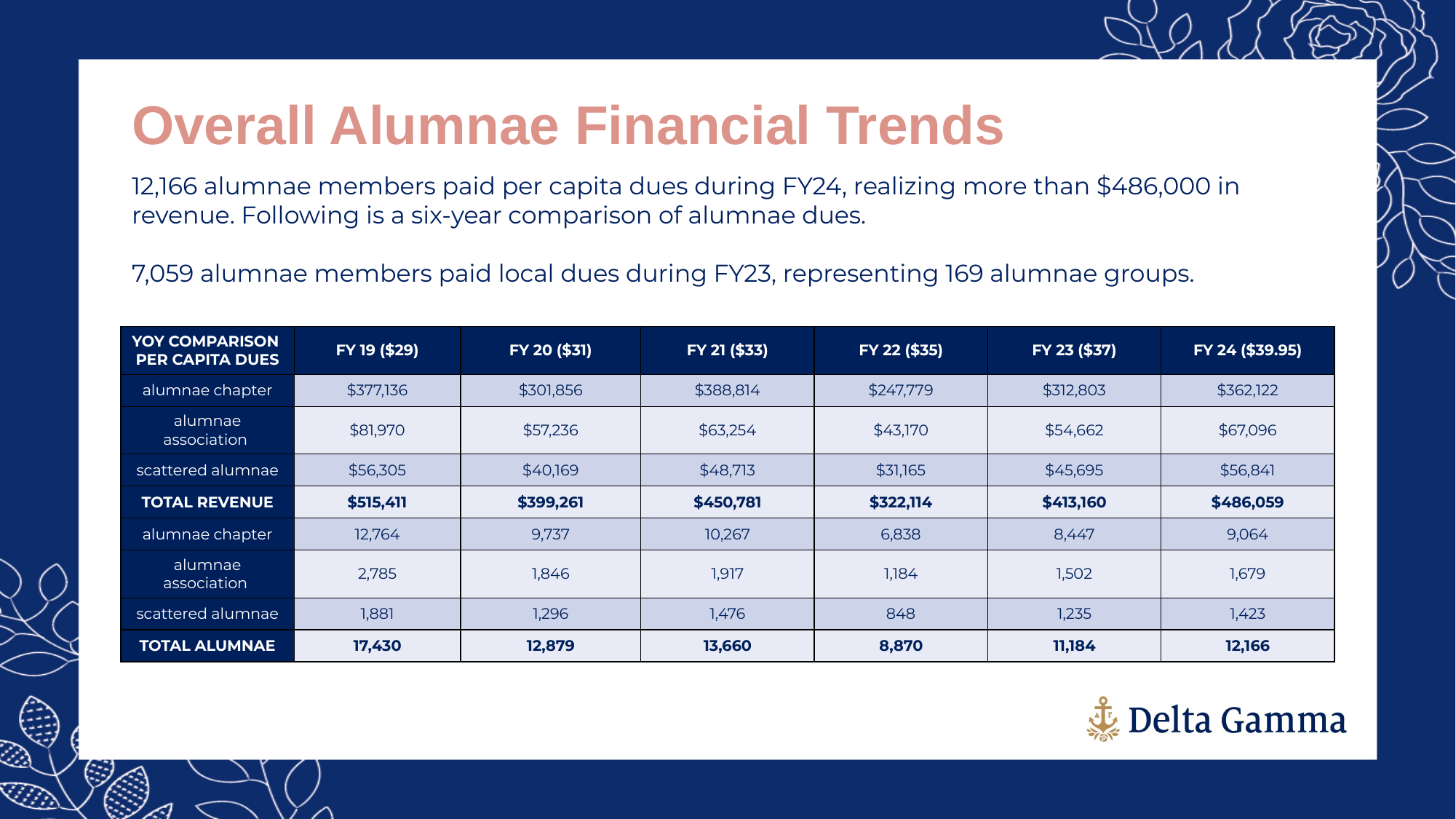

Overall Alumnae Financial Trends
12,166 alumnae members paid per capita dues during FY24, realizing more than $486,000 in revenue. Following is a six-year comparison of alumnae dues.

7,059 alumnae members paid local dues during FY23, representing 169 alumnae groups.
| YOY COMPARISON  PER CAPITA DUES | FY 19 ($29) | FY 20 ($31) | FY 21 ($33) | FY 22 ($35) | FY 23 ($37) | FY 24 ($39.95) |
| --- | --- | --- | --- | --- | --- | --- |
| alumnae chapter | $377,136 | $301,856 | $388,814 | $247,779 | $312,803 | $362,122 |
| alumnae association | $81,970 | $57,236 | $63,254 | $43,170 | $54,662 | $67,096 |
| scattered alumnae | $56,305 | $40,169 | $48,713 | $31,165 | $45,695 | $56,841 |
| TOTAL REVENUE | $515,411 | $399,261 | $450,781 | $322,114 | $413,160 | $486,059 |
| alumnae chapter | 12,764 | 9,737 | 10,267 | 6,838 | 8,447 | 9,064 |
| alumnae association | 2,785 | 1,846 | 1,917 | 1,184 | 1,502 | 1,679 |
| scattered alumnae | 1,881 | 1,296 | 1,476 | 848 | 1,235 | 1,423 |
| TOTAL ALUMNAE | 17,430 | 12,879 | 13,660 | 8,870 | 11,184 | 12,166 |